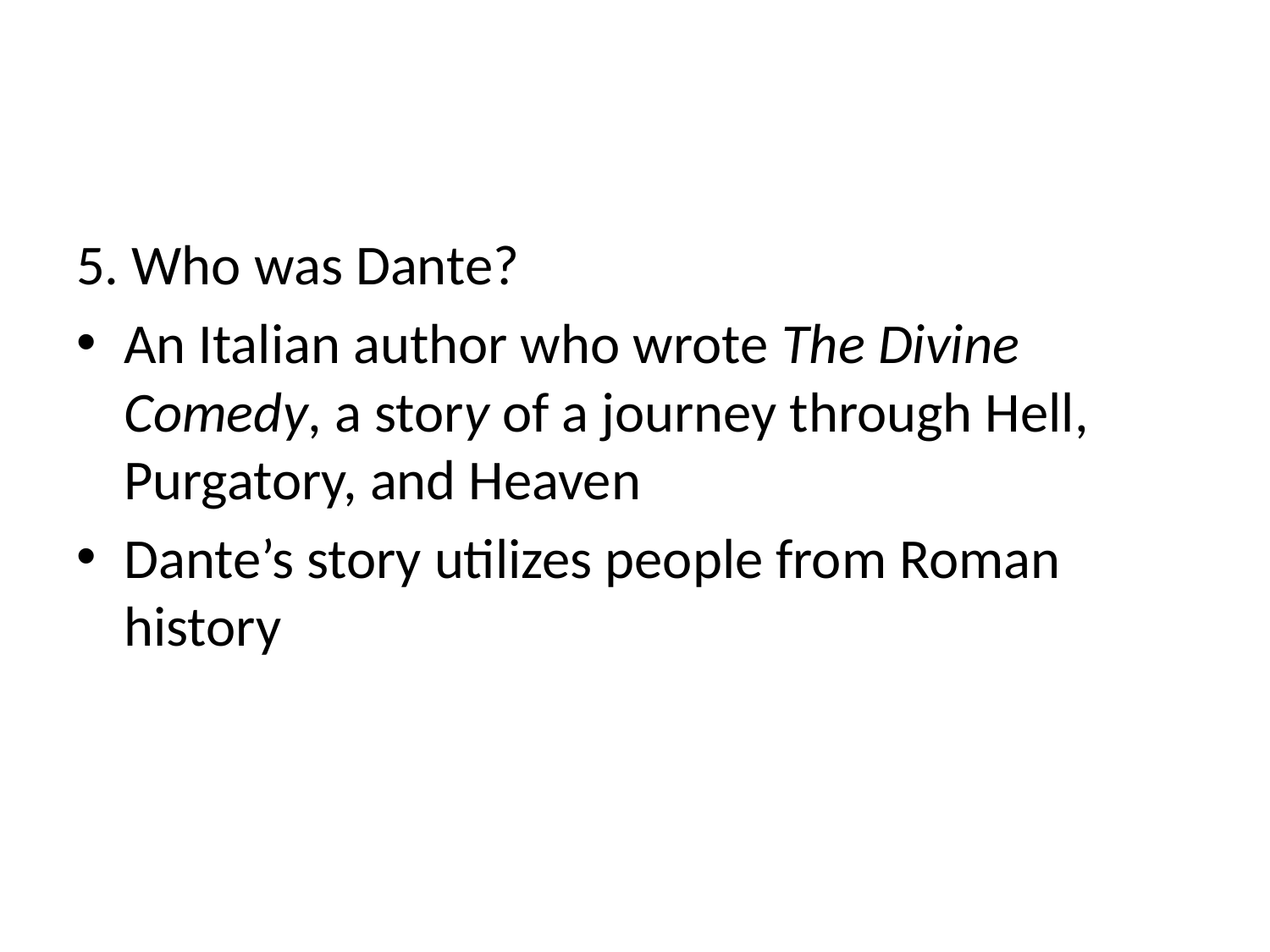

#
5. Who was Dante?
An Italian author who wrote The Divine Comedy, a story of a journey through Hell, Purgatory, and Heaven
Dante’s story utilizes people from Roman history